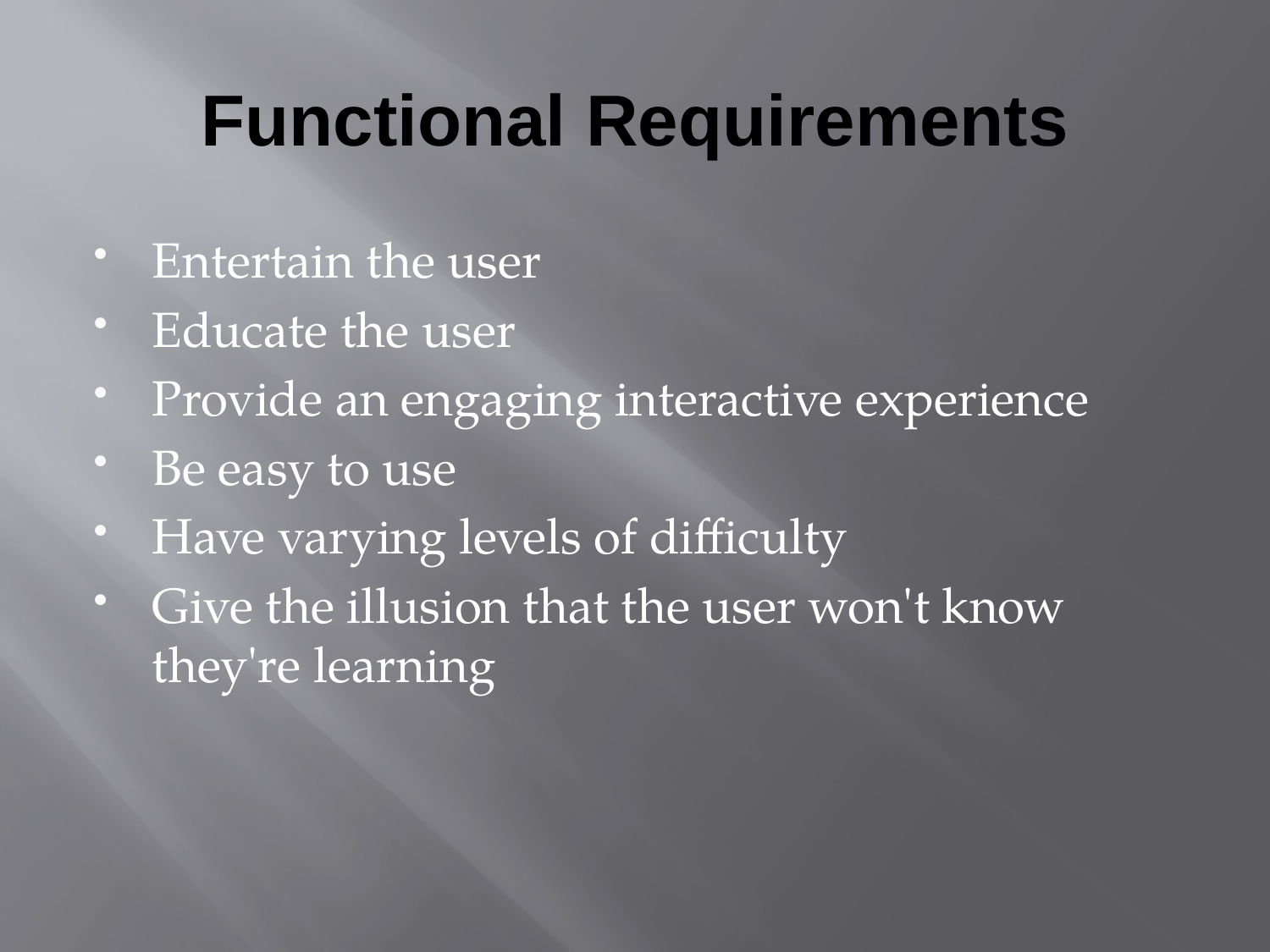

# Functional Requirements
Entertain the user
Educate the user
Provide an engaging interactive experience
Be easy to use
Have varying levels of difficulty
Give the illusion that the user won't know they're learning